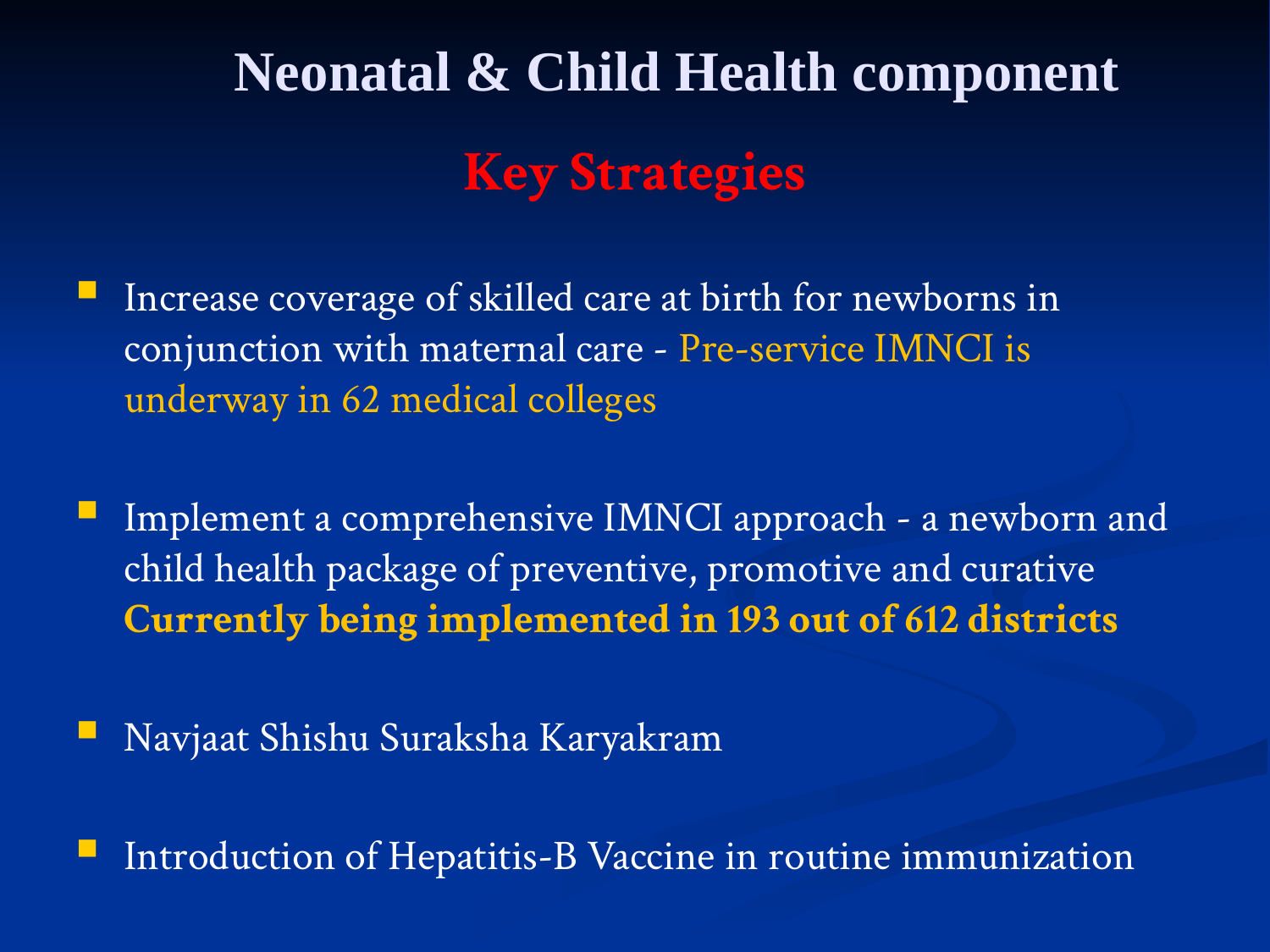

# Neonatal & Child Health component
Key Strategies

Increase coverage of skilled care at birth for newborns in conjunction with maternal care - Pre-service IMNCI is underway in 62 medical colleges

Implement a comprehensive IMNCI approach - a newborn and child health package of preventive, promotive and curative Currently being implemented in 193 out of 612 districts

Navjaat Shishu Suraksha Karyakram

Introduction of Hepatitis-B Vaccine in routine immunization